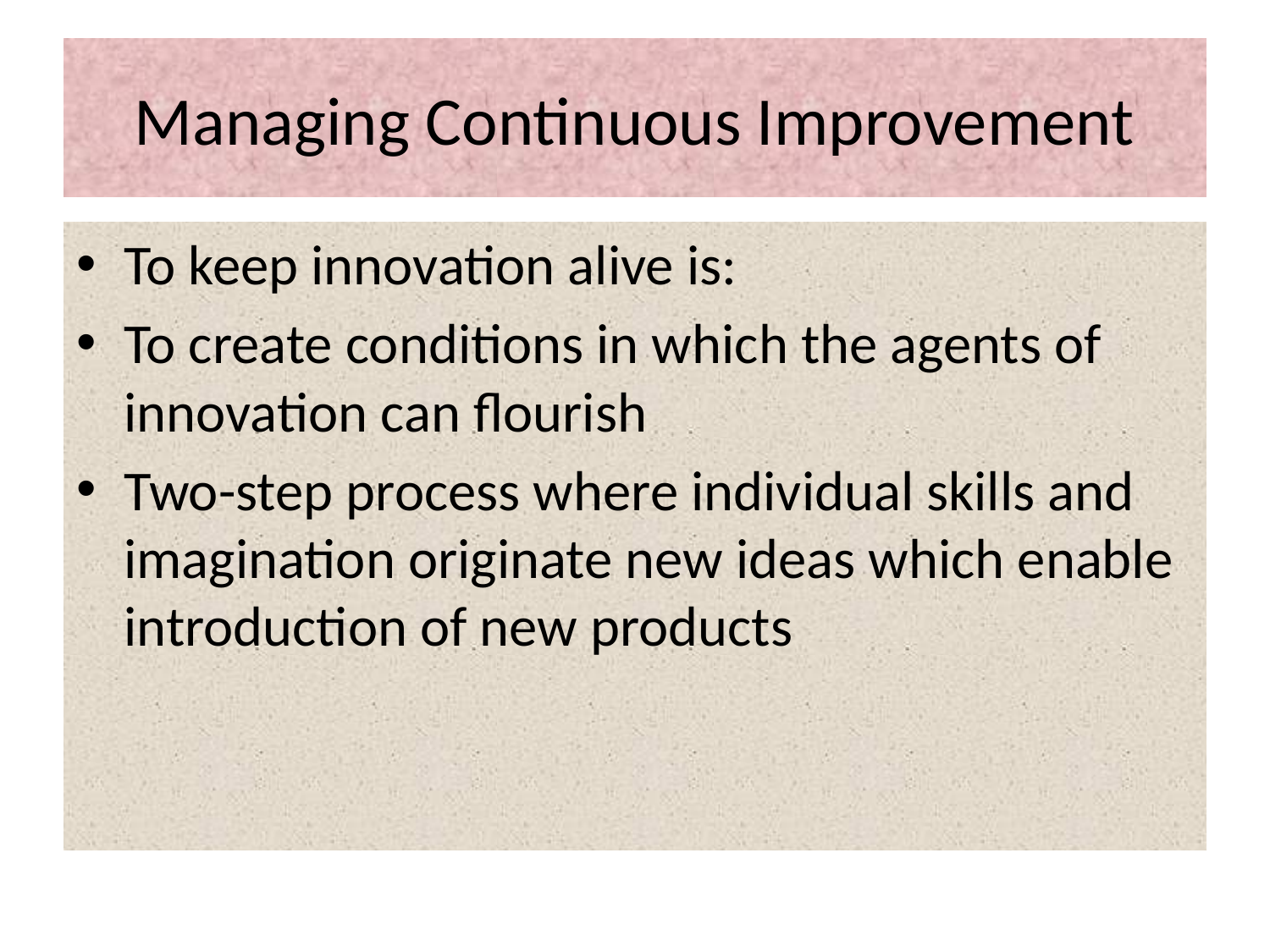

# Managing Continuous Improvement
To keep innovation alive is:
To create conditions in which the agents of innovation can flourish
Two-step process where individual skills and imagination originate new ideas which enable introduction of new products